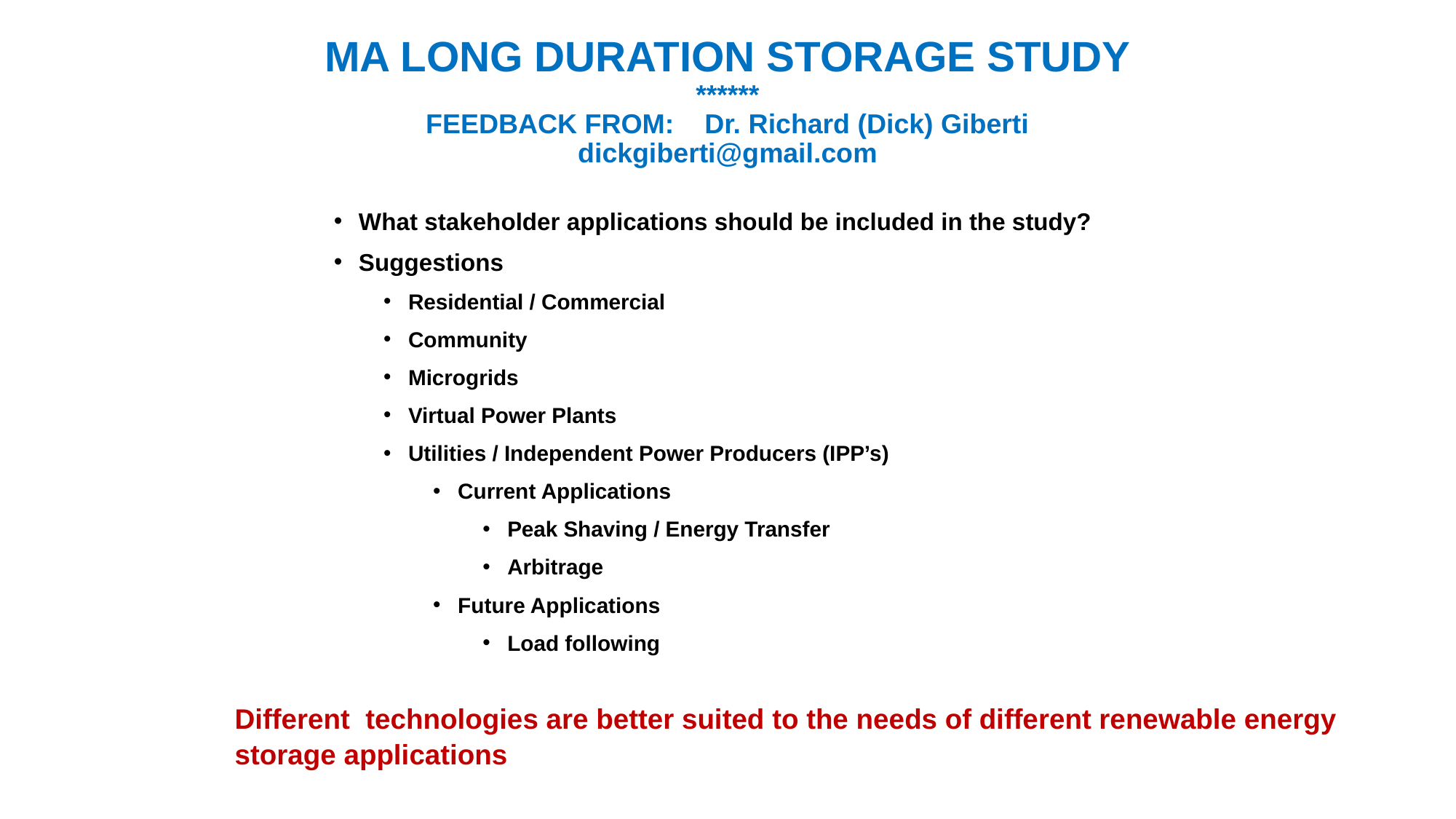

# MA LONG DURATION STORAGE STUDY ****** FEEDBACK FROM:    Dr. Richard (Dick) Giberti dickgiberti@gmail.com
What stakeholder applications should be included in the study?
Suggestions
Residential / Commercial
Community
Microgrids
Virtual Power Plants
Utilities / Independent Power Producers (IPP’s)
Current Applications
Peak Shaving / Energy Transfer
Arbitrage
Future Applications
Load following

Different  technologies are better suited to the needs of different renewable energy storage applications